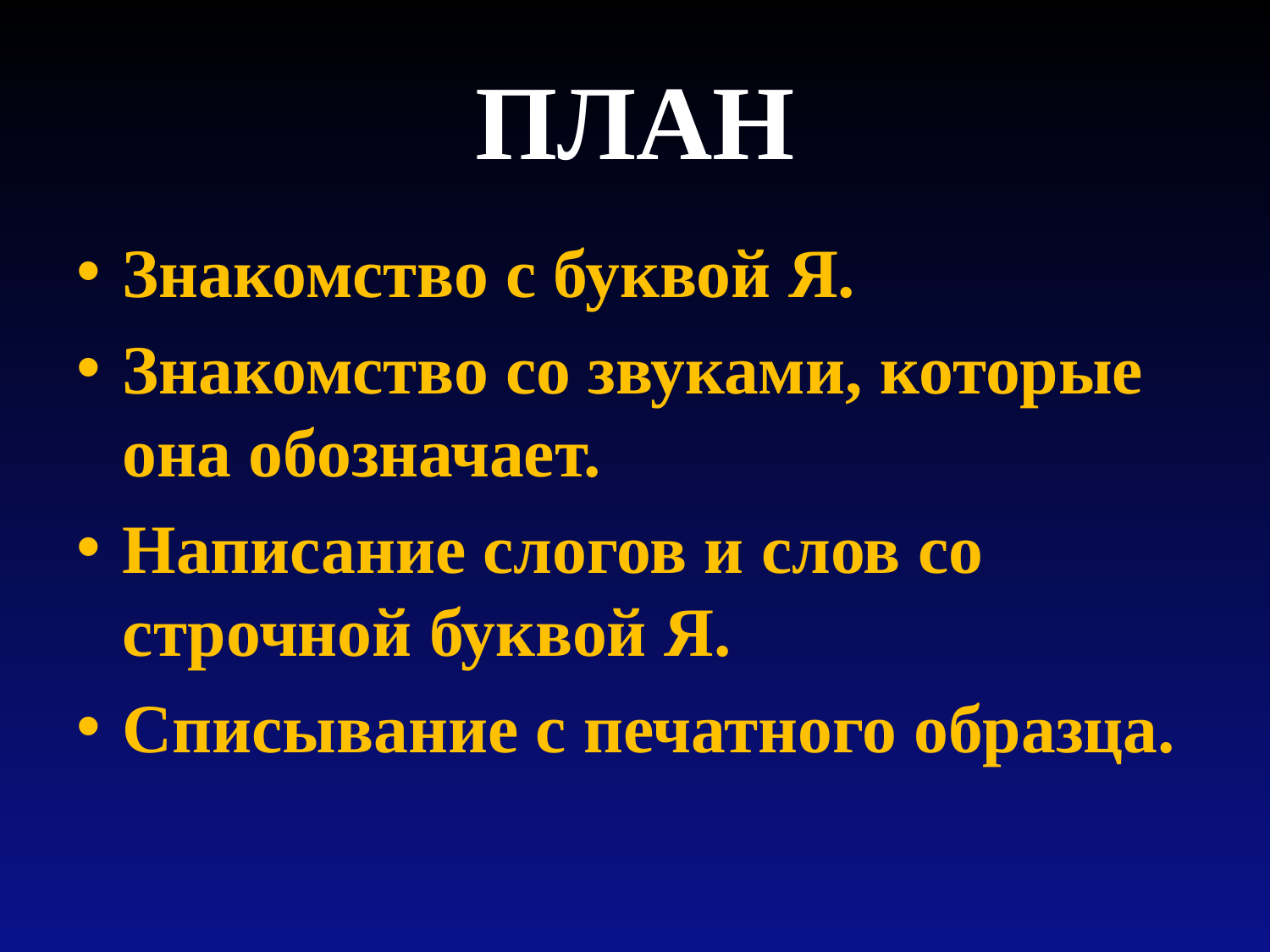

# ПЛАН
Знакомство с буквой Я.
Знакомство со звуками, которые она обозначает.
Написание слогов и слов со строчной буквой Я.
Списывание с печатного образца.